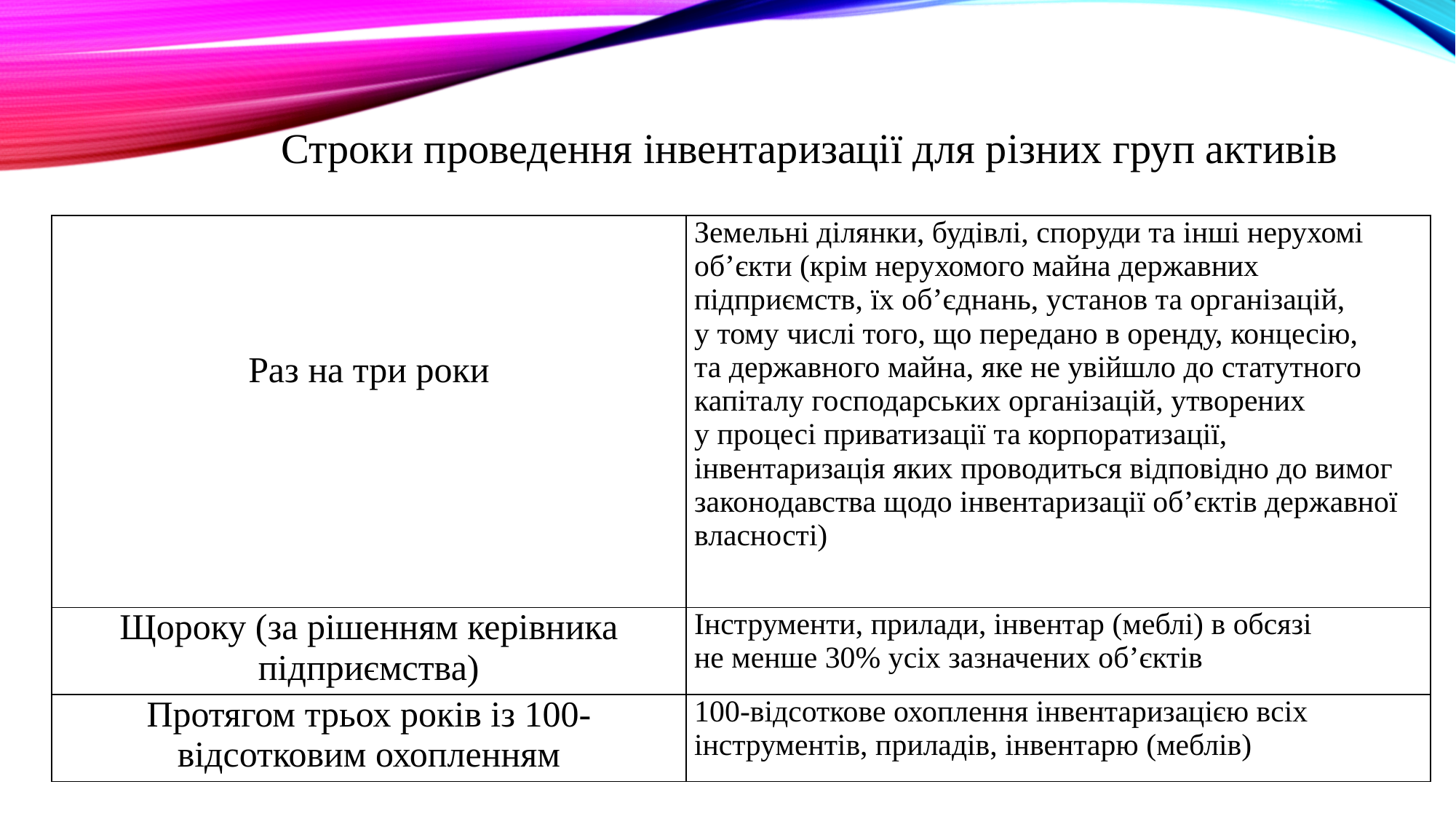

Строки проведення інвентаризації для різних груп активів

| Раз на три роки | Земельні ділянки, будівлі, споруди та інші нерухомі об’єкти (крім нерухомого майна державних підприємств, їх об’єднань, установ та організацій, у тому числі того, що передано в оренду, концесію, та державного майна, яке не увійшло до статутного капіталу господарських організацій, утворених у процесі приватизації та корпоратизації, інвентаризація яких проводиться відповідно до вимог законодавства щодо інвентаризації об’єктів державної власності) |
| --- | --- |
| Щороку (за рішенням керівника підприємства) | Інструменти, прилади, інвентар (меблі) в обсязі не менше 30% усіх зазначених об’єктів |
| Протягом трьох років із 100-відсотковим охопленням | 100-відсоткове охоплення інвентаризацією всіх інструментів, приладів, інвентарю (меблів) |